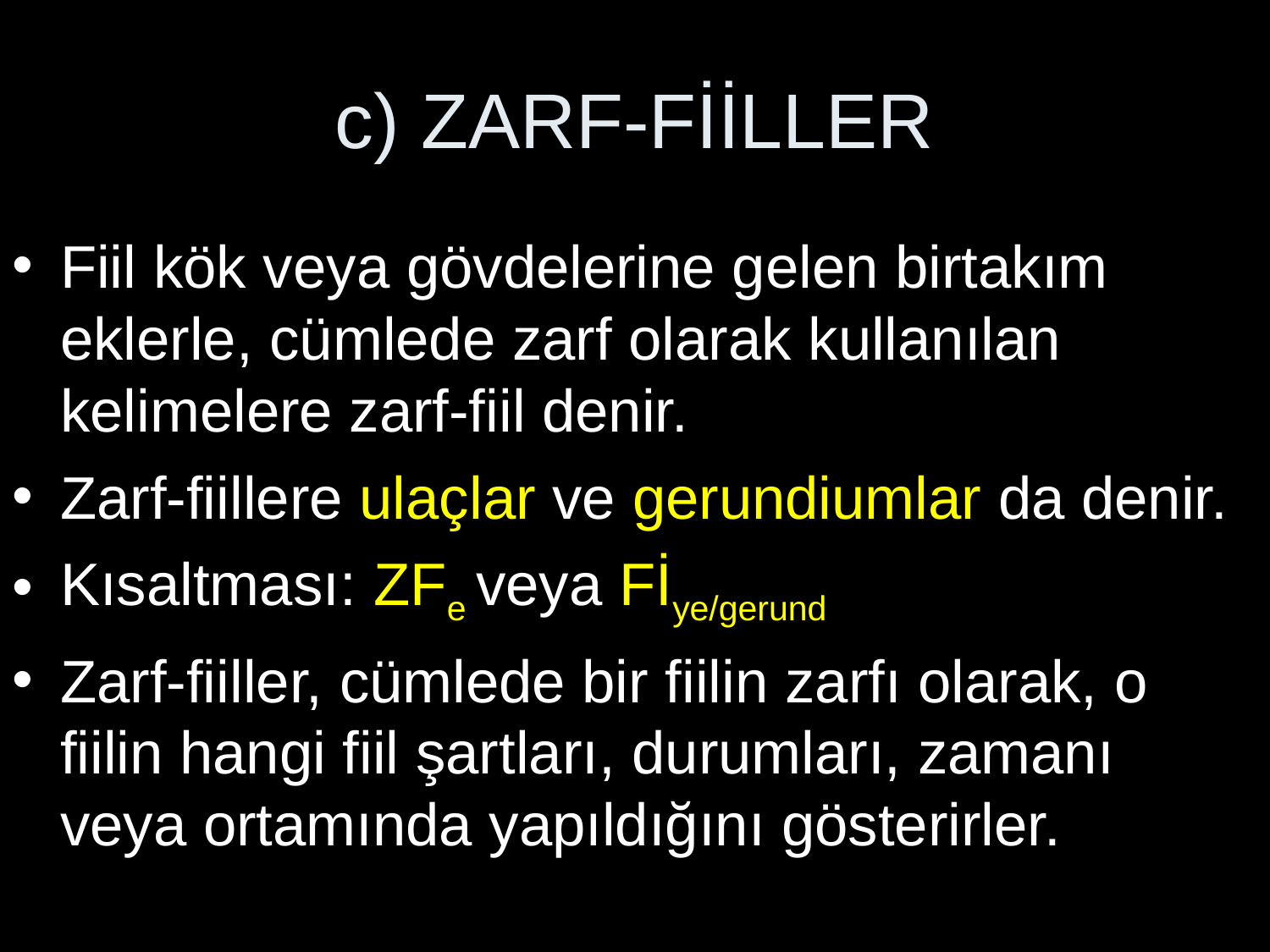

# c) ZARF-FİİLLER
Fiil kök veya gövdelerine gelen birtakım eklerle, cümlede zarf olarak kullanılan kelimelere zarf-fiil denir.
Zarf-fiillere ulaçlar ve gerundiumlar da denir.
Kısaltması: ZFe veya Fİye/gerund
Zarf-fiiller, cümlede bir fiilin zarfı olarak, o fiilin hangi fiil şartları, durumları, zamanı veya ortamında yapıldığını gösterirler.